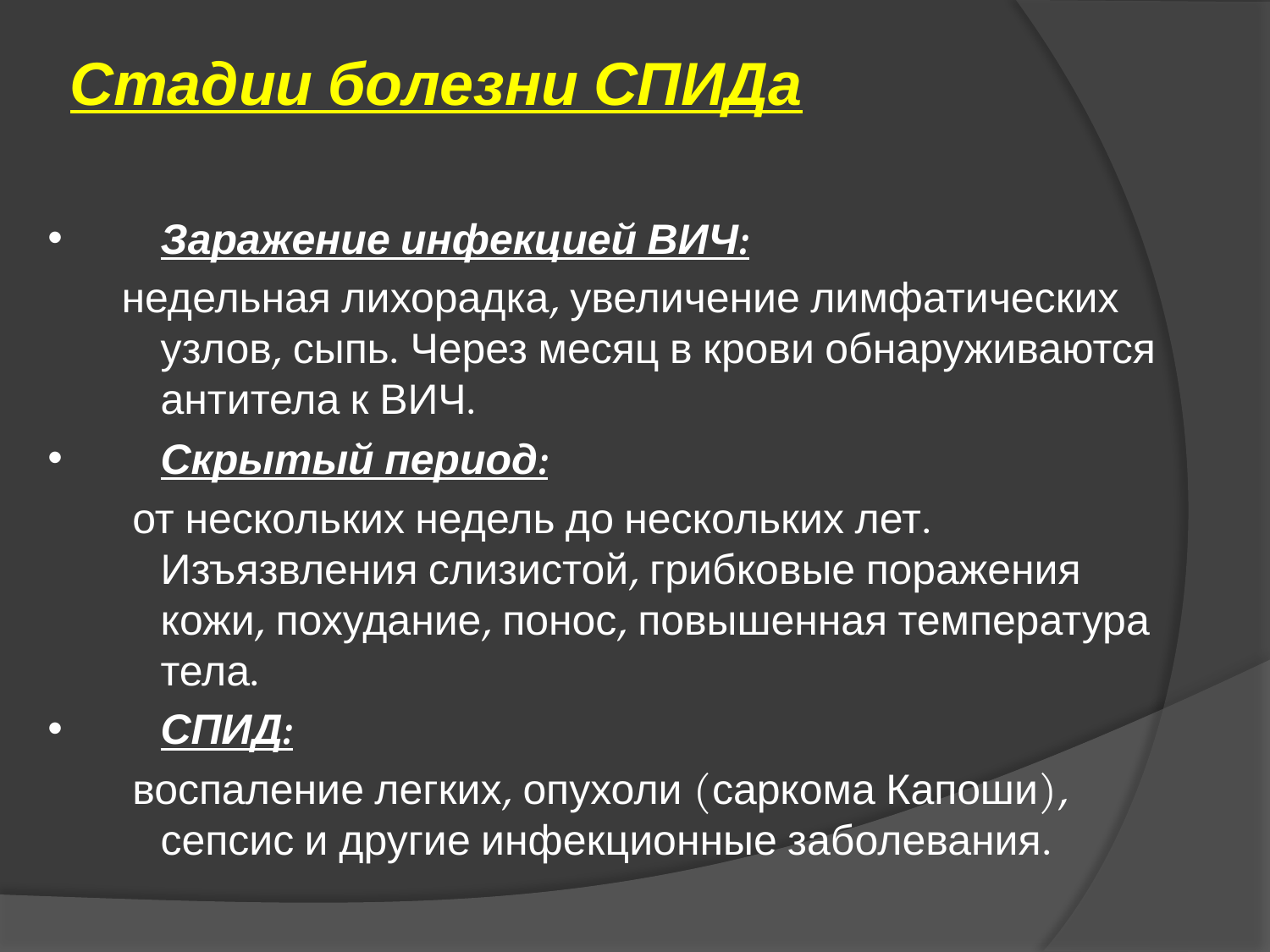

# Стадии болезни СПИДа

Заражение инфекцией ВИЧ:
       недельная лихорадка, увеличение лимфатических узлов, сыпь. Через месяц в крови обнаруживаются антитела к ВИЧ.
Скрытый период:
        от нескольких недель до нескольких лет. Изъязвления слизистой, грибковые поражения кожи, похудание, понос, повышенная температура тела.
СПИД:
        воспаление легких, опухоли (саркома Капоши), сепсис и другие инфекционные заболевания.